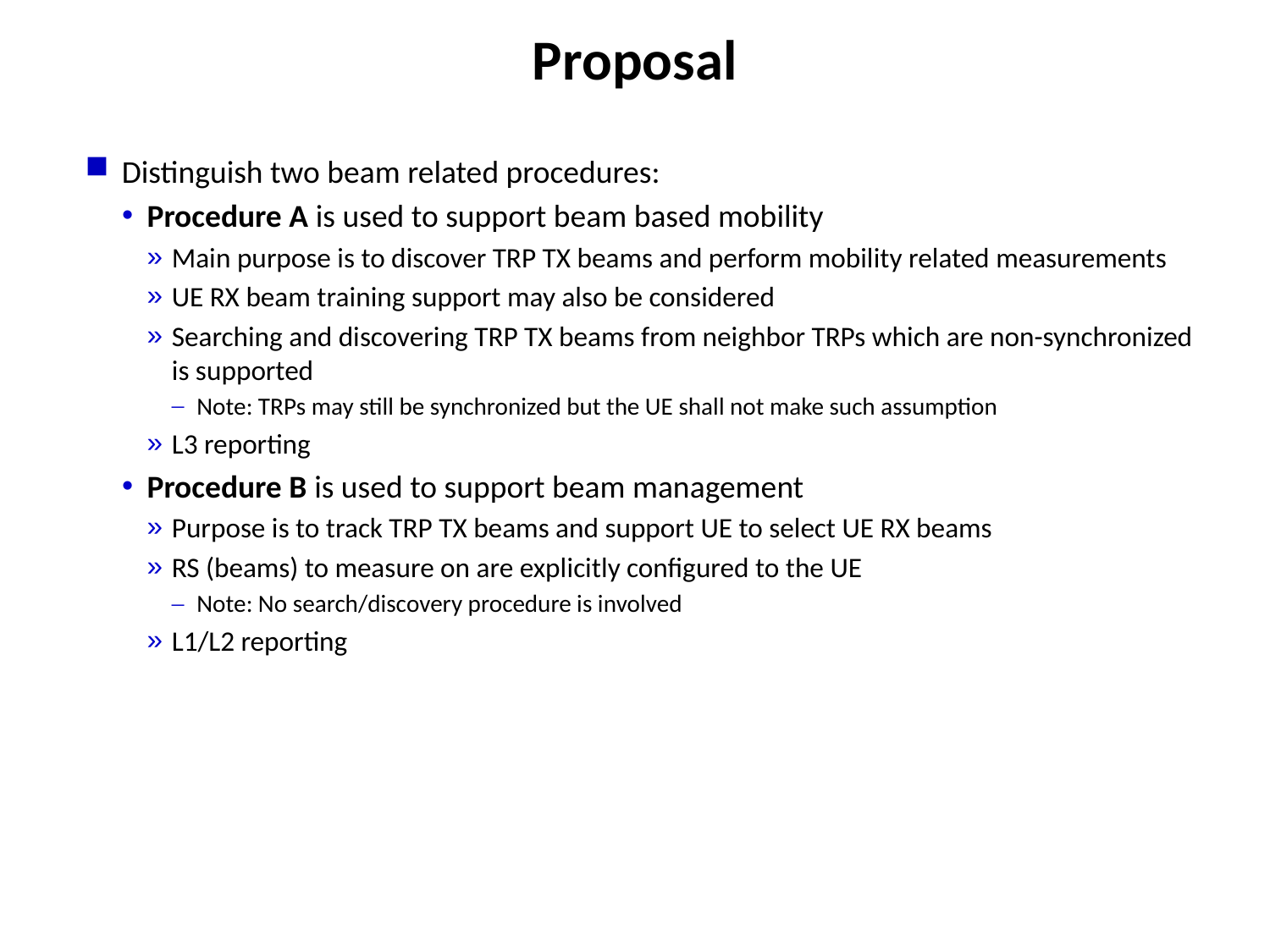

# Proposal
Distinguish two beam related procedures:
Procedure A is used to support beam based mobility
Main purpose is to discover TRP TX beams and perform mobility related measurements
UE RX beam training support may also be considered
Searching and discovering TRP TX beams from neighbor TRPs which are non-synchronized is supported
Note: TRPs may still be synchronized but the UE shall not make such assumption
L3 reporting
Procedure B is used to support beam management
Purpose is to track TRP TX beams and support UE to select UE RX beams
RS (beams) to measure on are explicitly configured to the UE
Note: No search/discovery procedure is involved
L1/L2 reporting